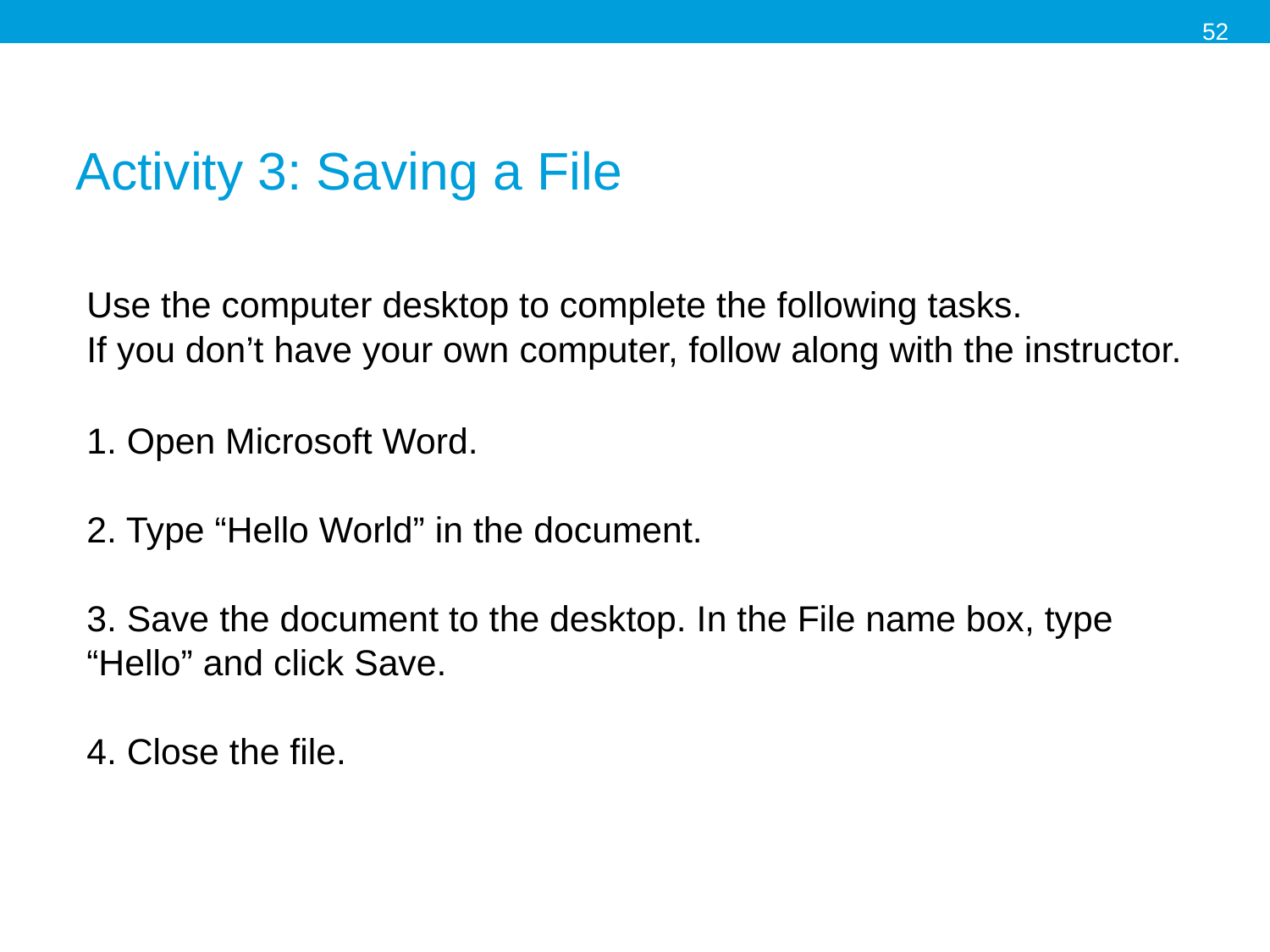

52
# Activity 3: Saving a File
Use the computer desktop to complete the following tasks.
If you don’t have your own computer, follow along with the instructor.

1. Open Microsoft Word.
2. Type “Hello World” in the document.
3. Save the document to the desktop. In the File name box, type “Hello” and click Save.
4. Close the file.